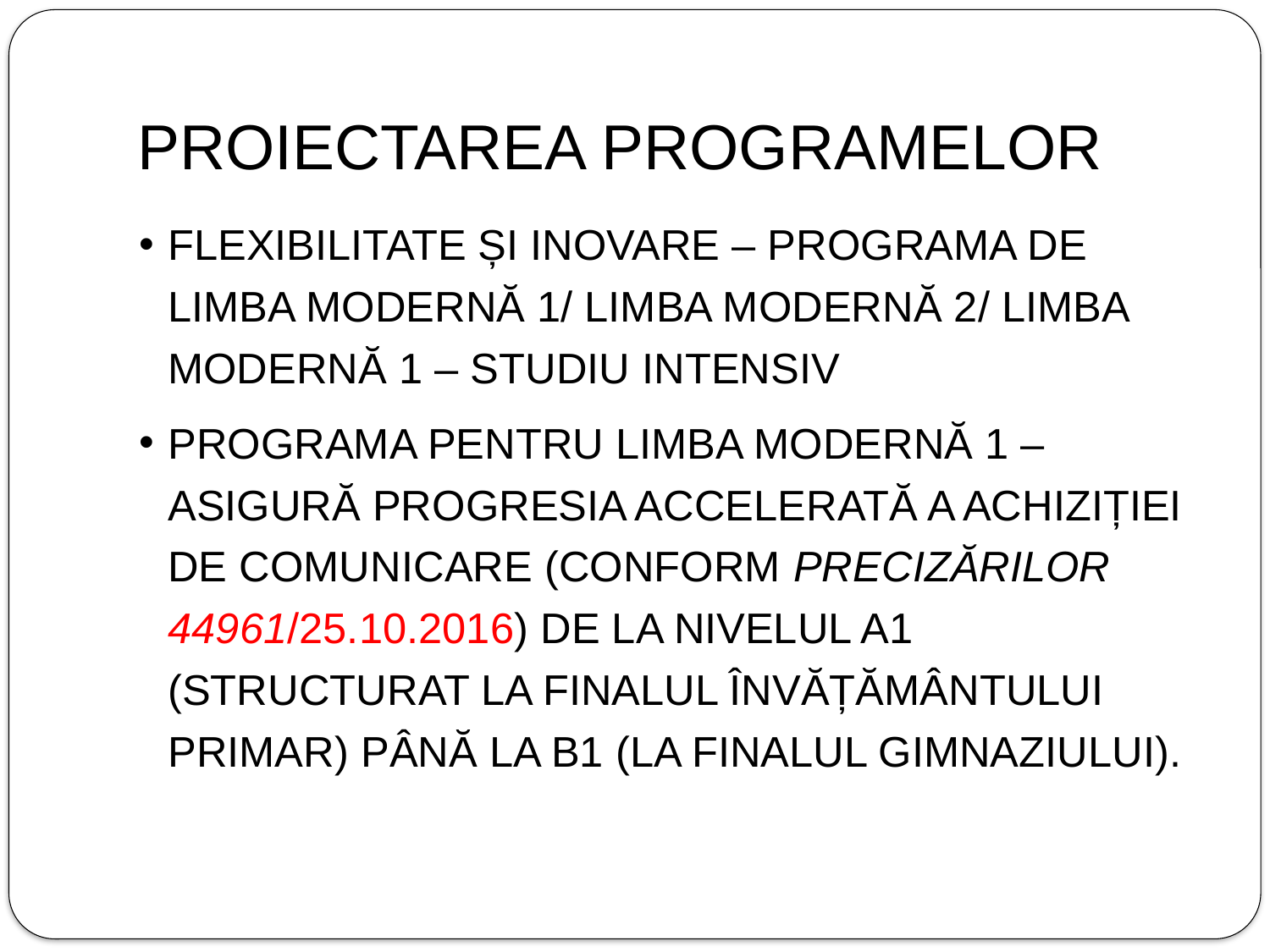

# Proiectarea programelor
Flexibilitate și inovare – programa de Limba modernă 1/ Limba modernă 2/ Limba modernă 1 – studiu intensiv
programa pentru Limba modernă 1 –  asigură progresia accelerată a achiziției de comunicare (conform Precizărilor 44961/25.10.2016) de la nivelul A1 (structurat la finalul învățământului primar) până la B1 (la finalul gimnaziului).